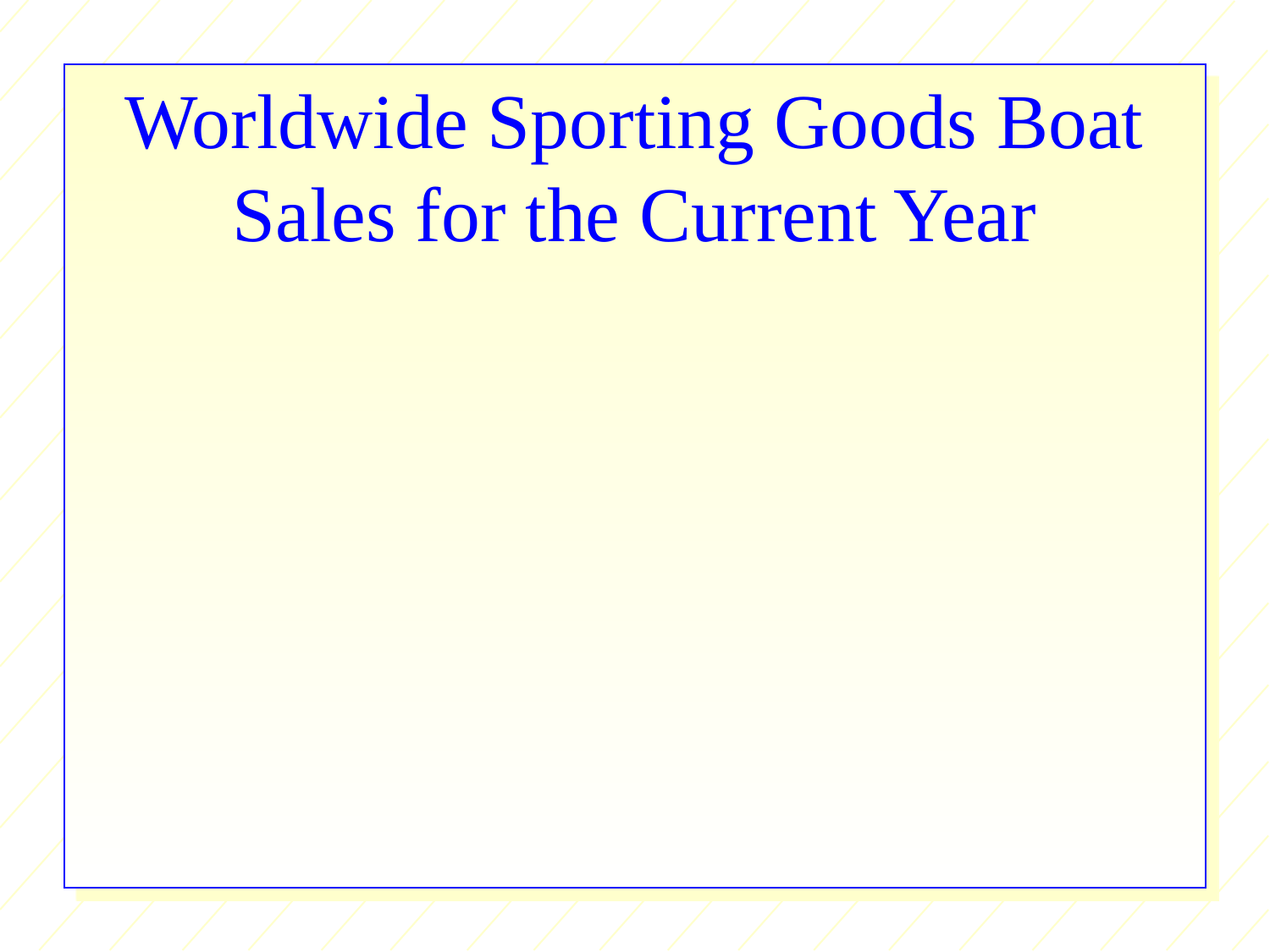

# Worldwide Sporting Goods Boat Sales for the Current Year